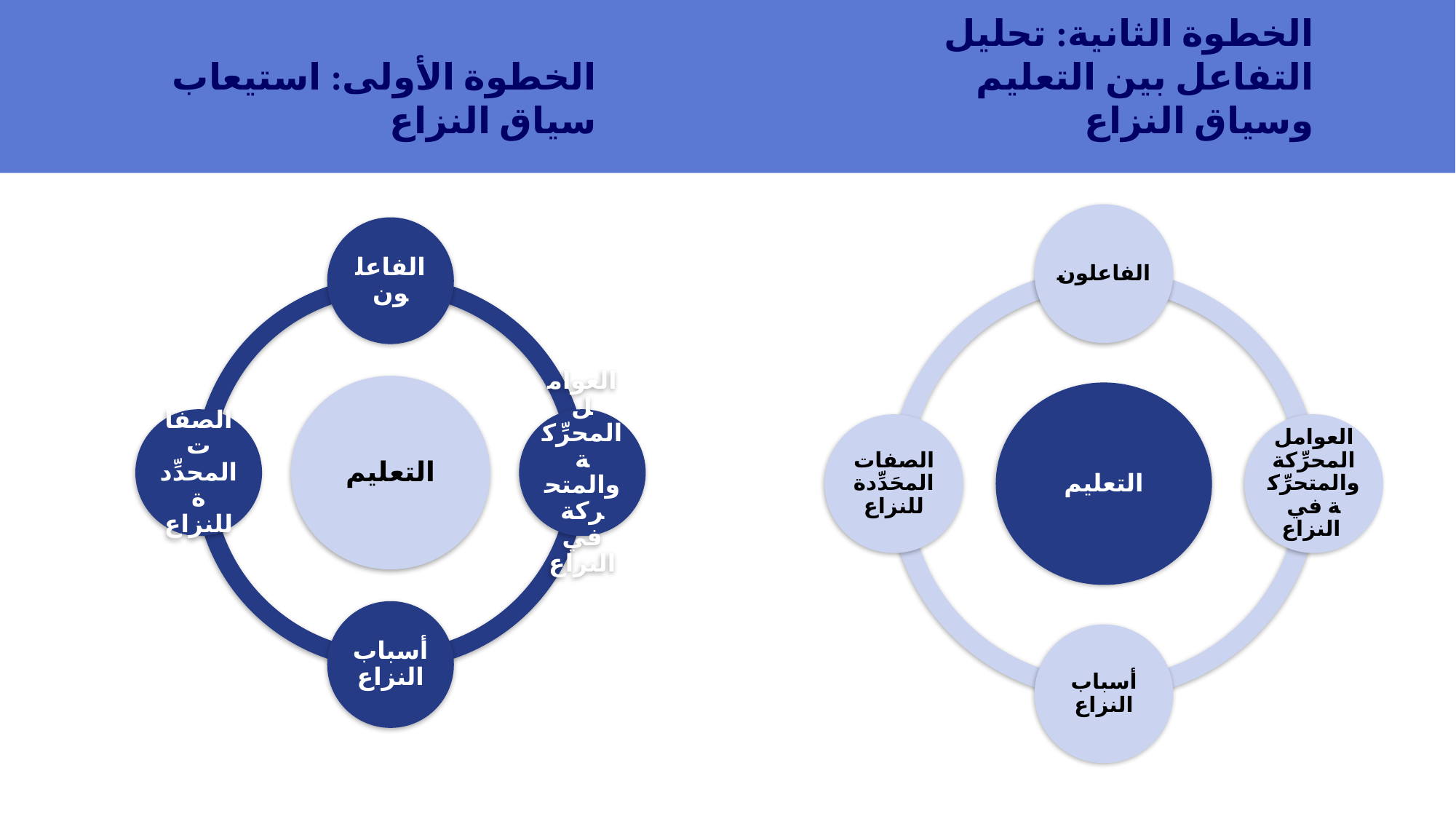

الخطوة الأولى: استيعاب سياق النزاع
الخطوة الثانية: تحليل التفاعل بين التعليم وسياق النزاع
التعليم
الفاعلون
العوامل المحرِّكة والمتحرِّكة في النزاع
أسباب النزاع
الصفات المحَدِّدة للنزاع
التعليم
الفاعلون
العوامل المحرِّكة والمتحركة في النزاع
أسباب النزاع
الصفات المحدِّدة للنزاع